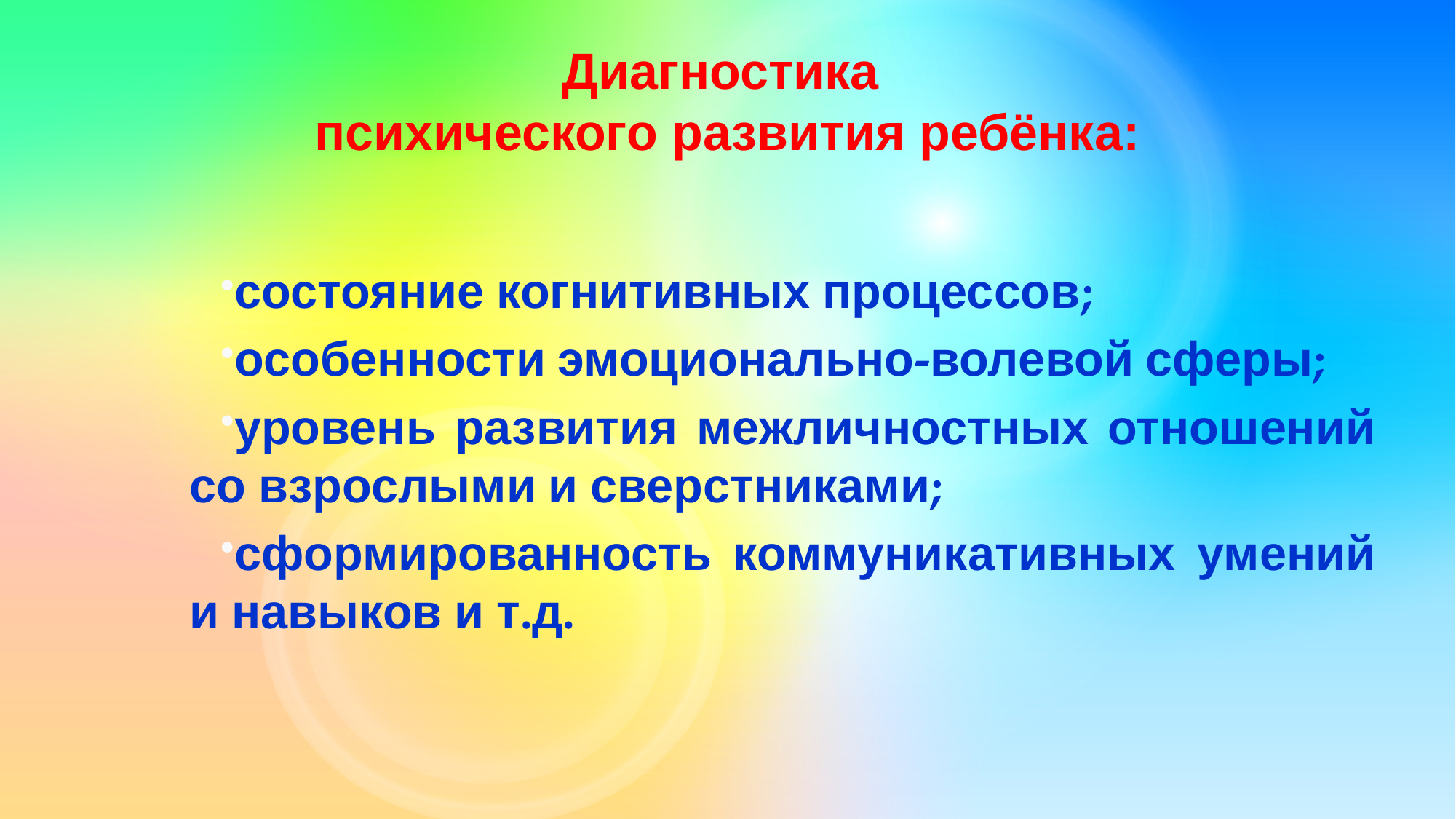

# Диагностика психического развития ребёнка:
состояние когнитивных процессов;
особенности эмоционально-волевой сферы;
уровень развития межличностных отношений со взрослыми и сверстниками;
сформированность коммуникативных умений и навыков и т.д.